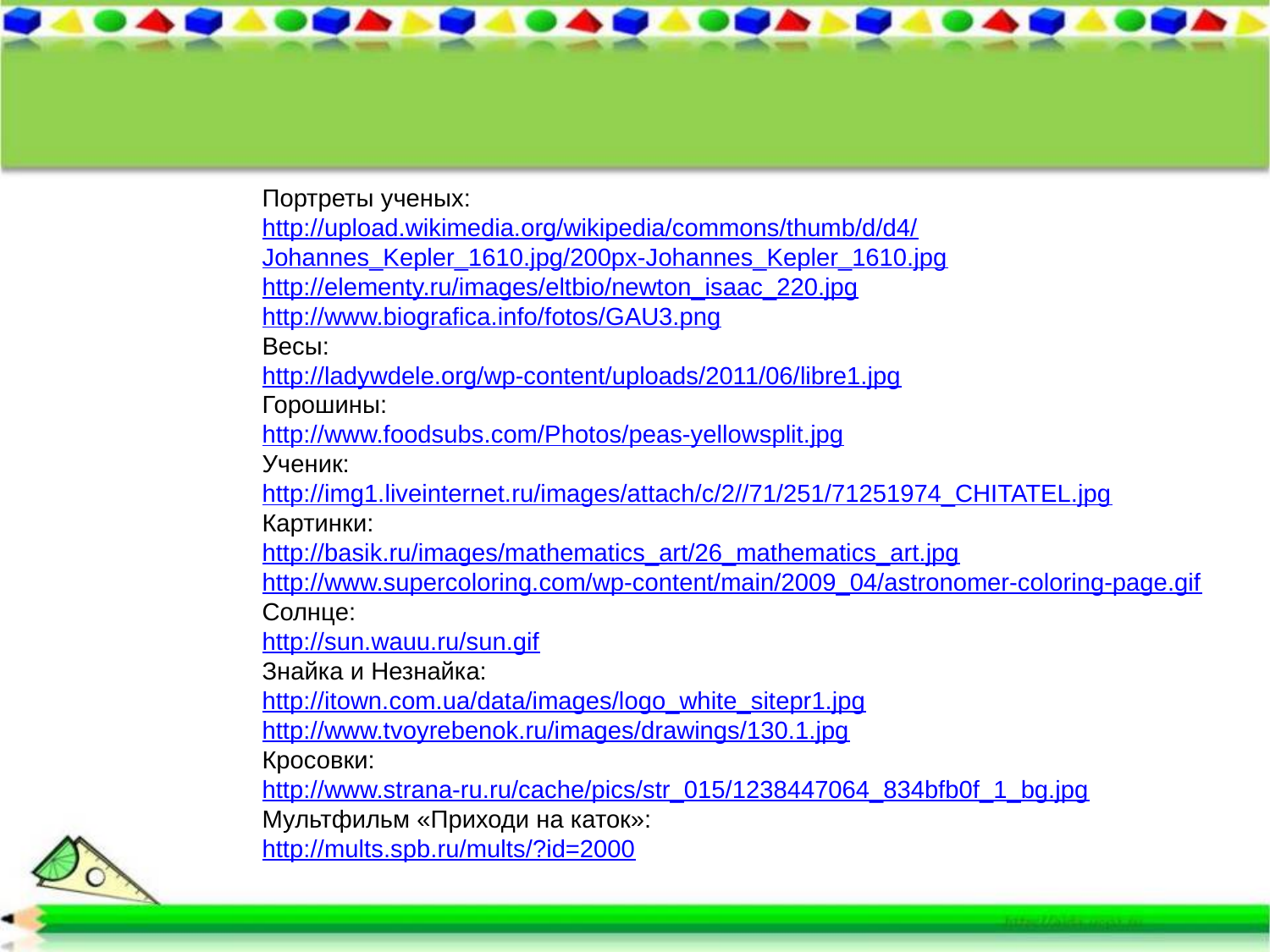

Портреты ученых:
http://upload.wikimedia.org/wikipedia/commons/thumb/d/d4/
Johannes_Kepler_1610.jpg/200px-Johannes_Kepler_1610.jpg
http://elementy.ru/images/eltbio/newton_isaac_220.jpg
http://www.biografica.info/fotos/GAU3.png
Весы:
http://ladywdele.org/wp-content/uploads/2011/06/libre1.jpg
Горошины:
http://www.foodsubs.com/Photos/peas-yellowsplit.jpg
Ученик:
http://img1.liveinternet.ru/images/attach/c/2//71/251/71251974_CHITATEL.jpg
Картинки:
http://basik.ru/images/mathematics_art/26_mathematics_art.jpg
http://www.supercoloring.com/wp-content/main/2009_04/astronomer-coloring-page.gif
Солнце:
http://sun.wauu.ru/sun.gif
Знайка и Незнайка:
http://itown.com.ua/data/images/logo_white_sitepr1.jpg
http://www.tvoyrebenok.ru/images/drawings/130.1.jpg
Кросовки:
http://www.strana-ru.ru/cache/pics/str_015/1238447064_834bfb0f_1_bg.jpg
Мультфильм «Приходи на каток»:
http://mults.spb.ru/mults/?id=2000